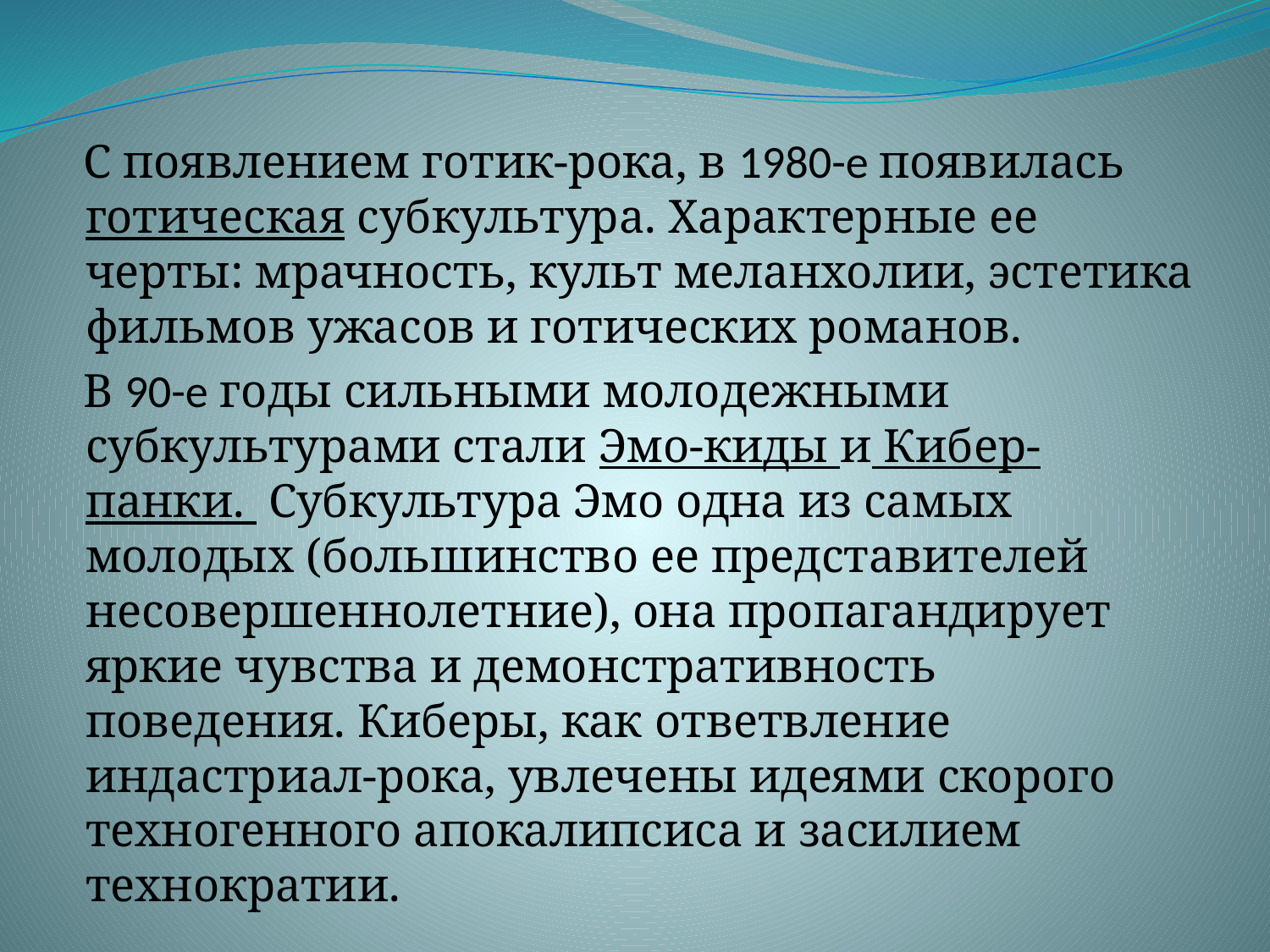

С появлением готик-рока, в 1980-е появилась готическая субкультура. Характерные ее черты: мрачность, культ меланхолии, эстетика фильмов ужасов и готических романов.
   В 90-е годы сильными молодежными субкультурами стали Эмо-киды и Кибер-панки.  Субкультура Эмо одна из самых молодых (большинство ее представителей несовершеннолетние), она пропагандирует яркие чувства и демонстративность поведения. Киберы, как ответвление индастриал-рока, увлечены идеями скорого техногенного апокалипсиса и засилием технократии.